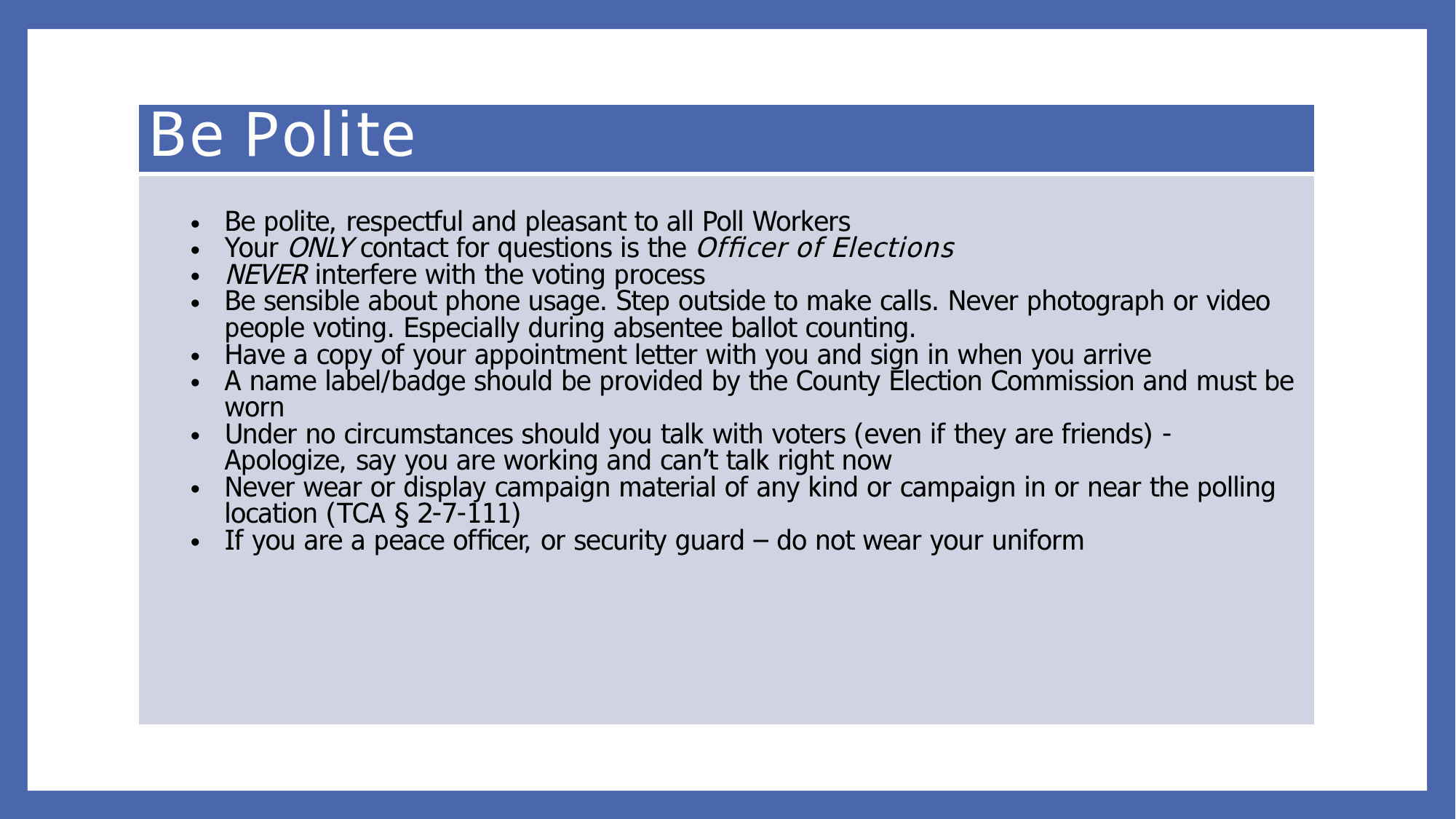

| Be Polite |
| --- |
| Be polite, respectful and pleasant to all Poll Workers Your ONLY contact for questions is the Officer of Elections NEVER interfere with the voting process Be sensible about phone usage. Step outside to make calls. Never photograph or video people voting. Especially during absentee ballot counting. Have a copy of your appointment letter with you and sign in when you arrive A name label/badge should be provided by the County Election Commission and must be worn Under no circumstances should you talk with voters (even if they are friends) - Apologize, say you are working and can’t talk right now Never wear or display campaign material of any kind or campaign in or near the polling location (TCA § 2-7-111) If you are a peace officer, or security guard – do not wear your uniform |